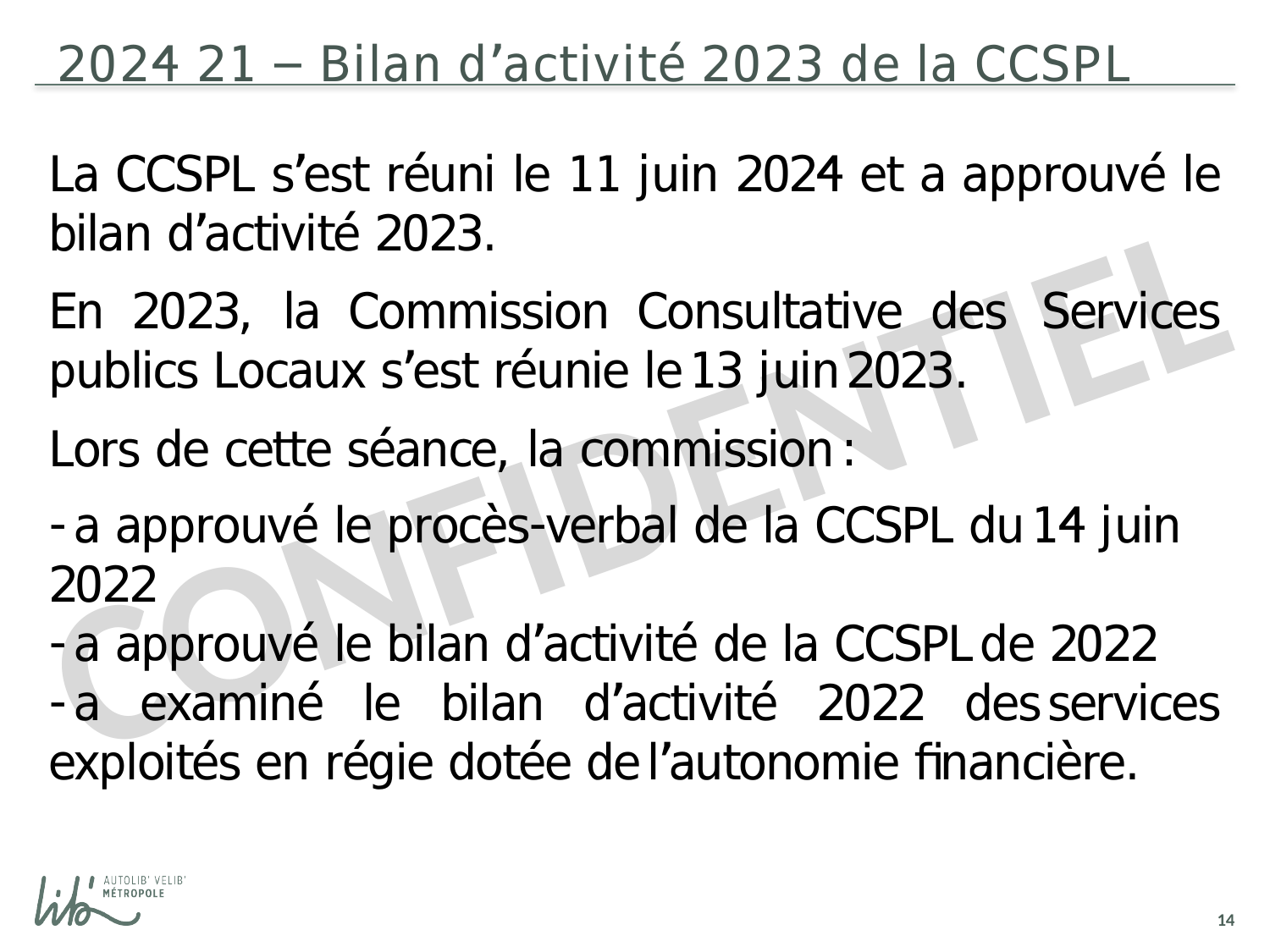

2024 21 – Bilan d’activité 2023 de la CCSPL
La CCSPL s’est réuni le 11 juin 2024 et a approuvé le bilan d’activité 2023.

En 2023, la Commission Consultative des  Services publics Locaux s’est réunie le 13 juin 2023.  ​

Lors de cette séance, la commission :  ​

- a approuvé le procès-verbal de la CCSPL du 14 juin 2022  ​
- a approuvé le bilan d’activité de la CCSPL de 2022 ​
- a examiné le bilan d’activité 2022 des services exploités en régie dotée de l’autonomie financière.